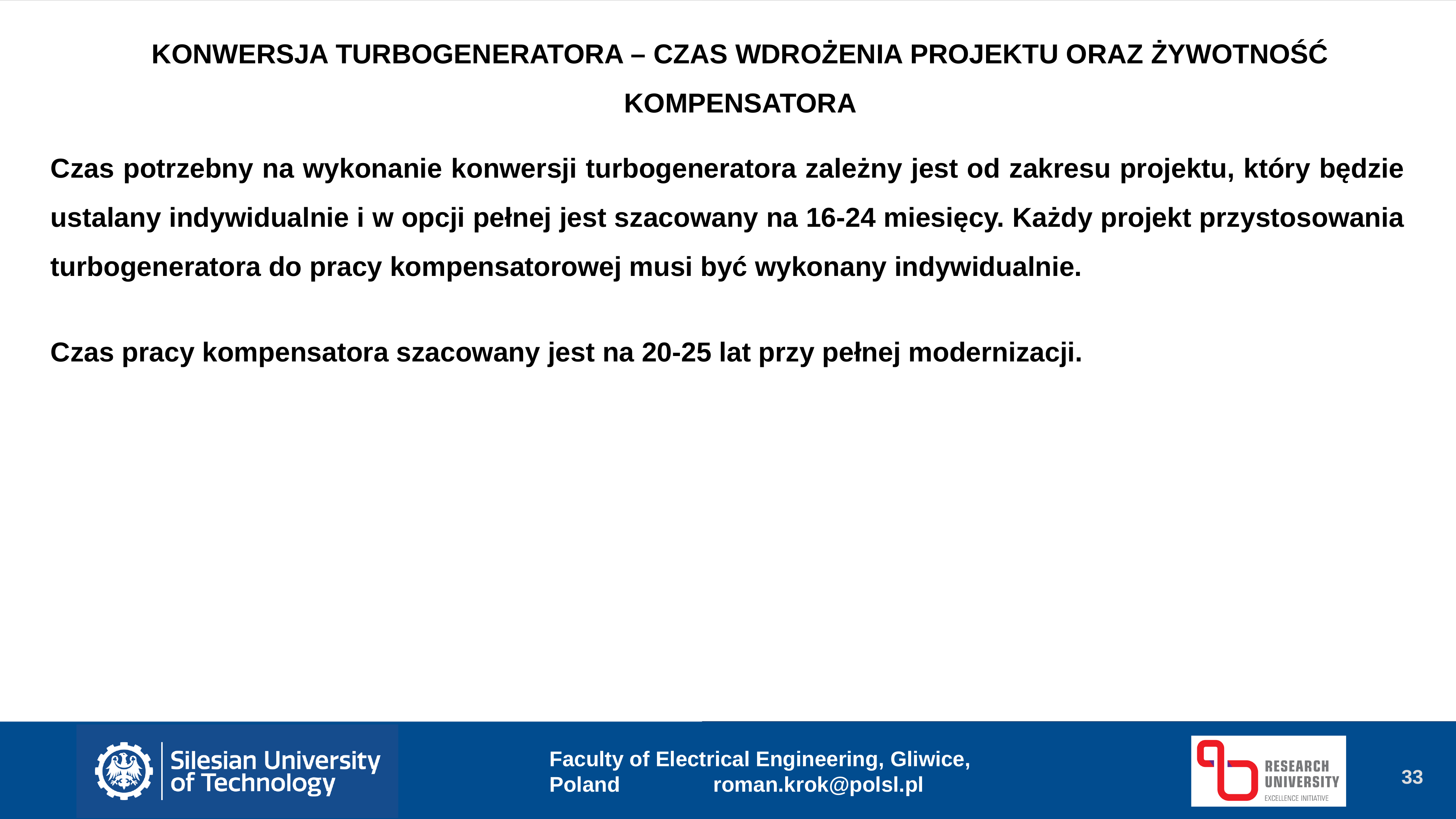

Konwersja turbogeneratora – Czas wdrożenia Projektu oraz Żywotność KOMPENSATORA
Czas potrzebny na wykonanie konwersji turbogeneratora zależny jest od zakresu projektu, który będzie ustalany indywidualnie i w opcji pełnej jest szacowany na 16-24 miesięcy. Każdy projekt przystosowania turbogeneratora do pracy kompensatorowej musi być wykonany indywidualnie.
Czas pracy kompensatora szacowany jest na 20-25 lat przy pełnej modernizacji.